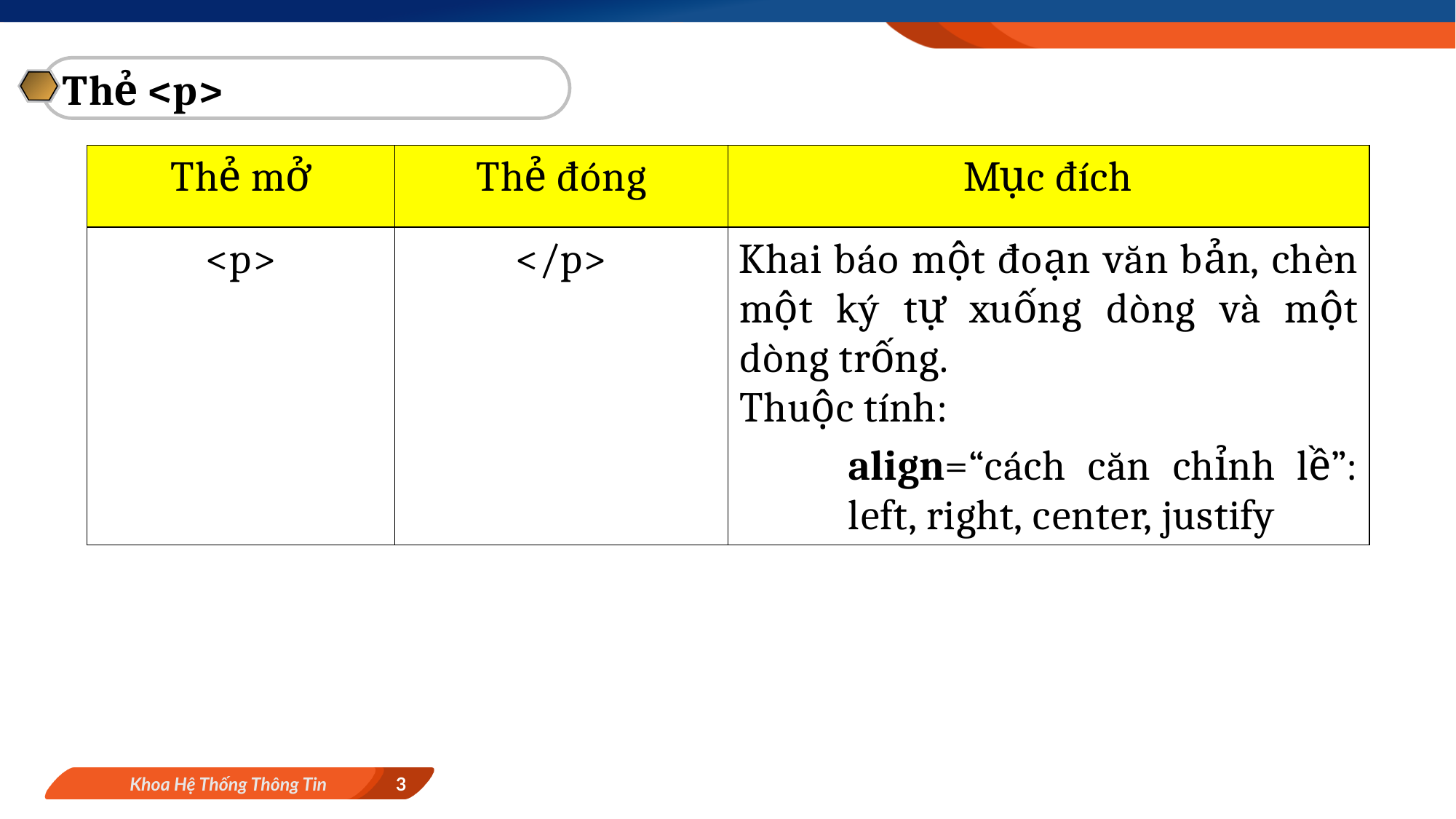

Thẻ <p>

| Thẻ mở | Thẻ đóng | Mục đích |
| --- | --- | --- |
| <p> | </p> | Khai báo một đoạn văn bản, chèn một ký tự xuống dòng và một dòng trống. Thuộc tính: align=“cách căn chỉnh lề”: left, right, center, justify |
3
Khoa Hệ Thống Thông Tin